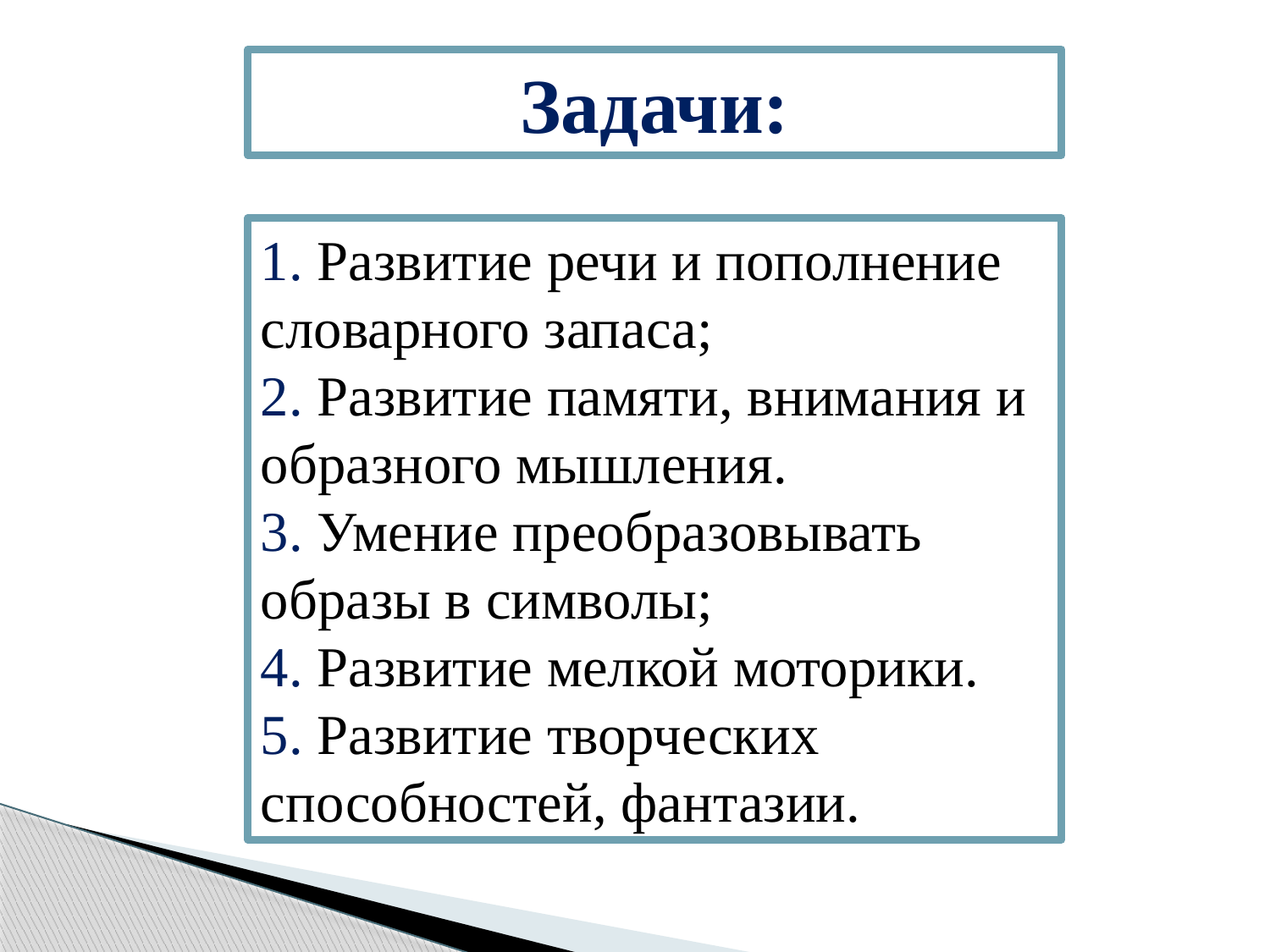

Задачи:
1. Развитие речи и пополнение словарного запаса;
2. Развитие памяти, внимания и образного мышления.
3. Умение преобразовывать  образы в символы;
4. Развитие мелкой моторики.
5. Развитие творческих способностей, фантазии.